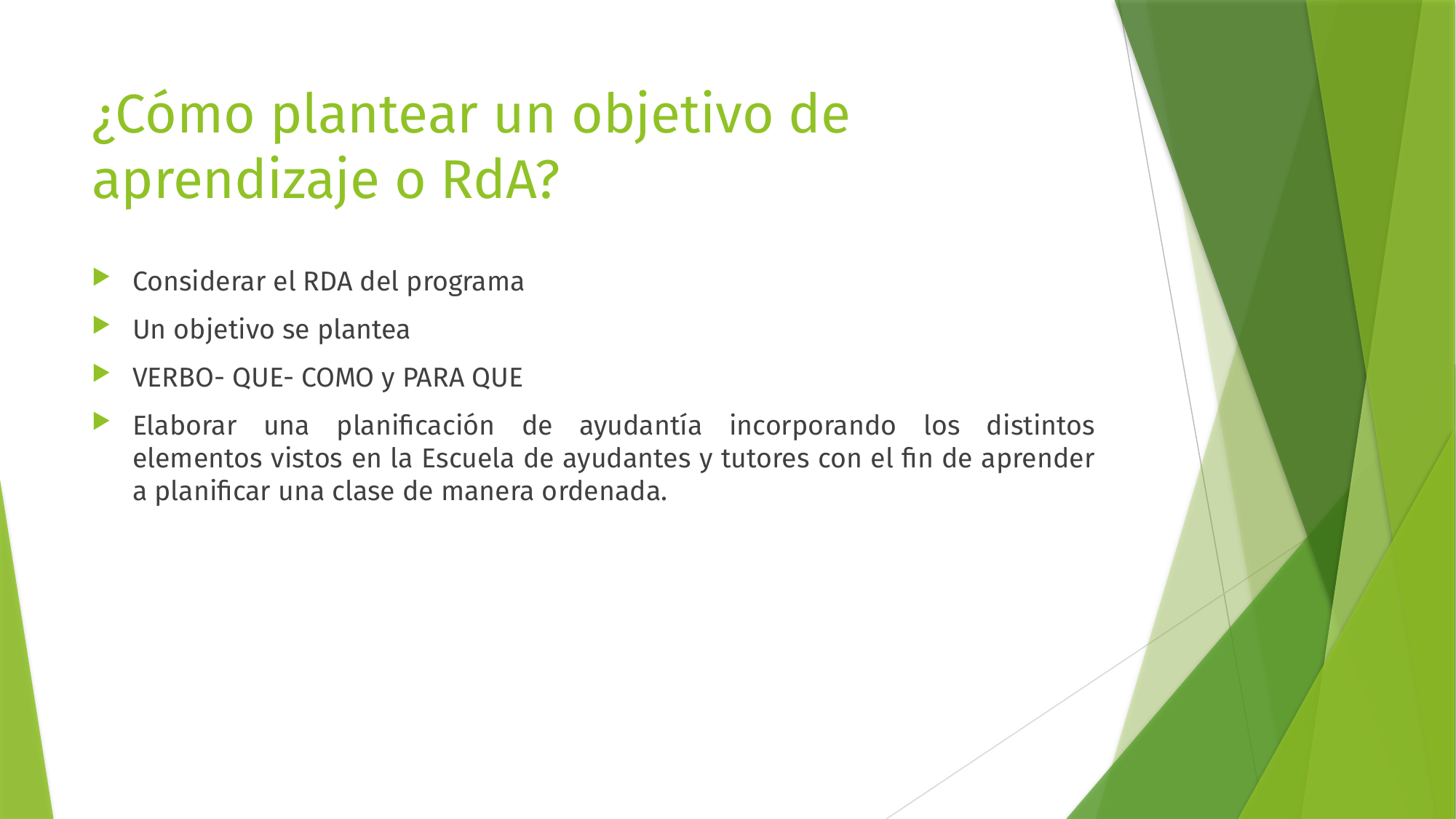

# ¿Cómo plantear un objetivo de aprendizaje o RdA?
Considerar el RDA del programa
Un objetivo se plantea
VERBO- QUE- COMO y PARA QUE
Elaborar una planificación de ayudantía incorporando los distintos elementos vistos en la Escuela de ayudantes y tutores con el fin de aprender a planificar una clase de manera ordenada.